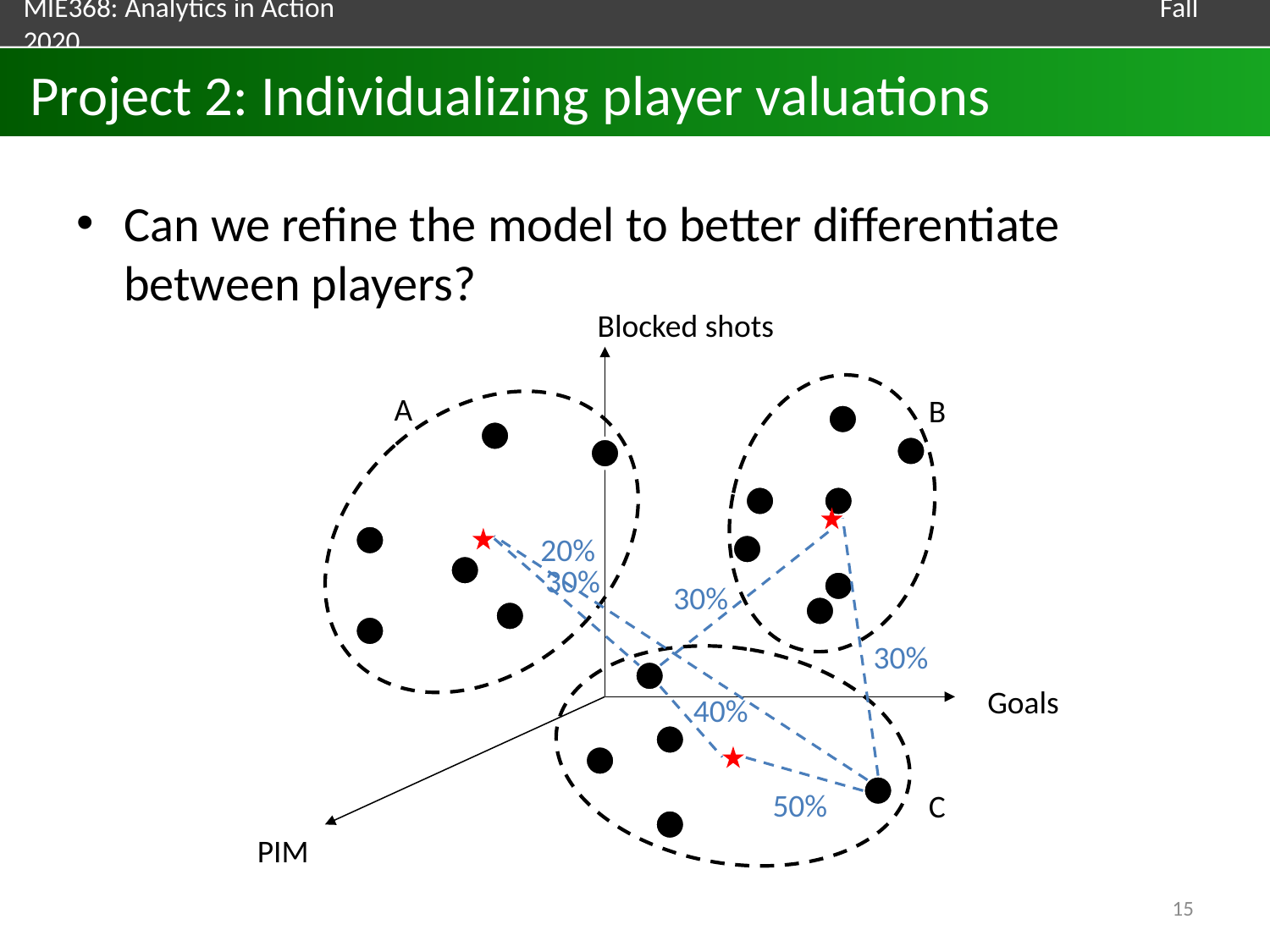

# Project 2: Individualizing player valuations
Can we refine the model to better differentiate between players?
Blocked shots

A
B

20%

30%

30%

30%

Goals
40%

50%
C

PIM
15